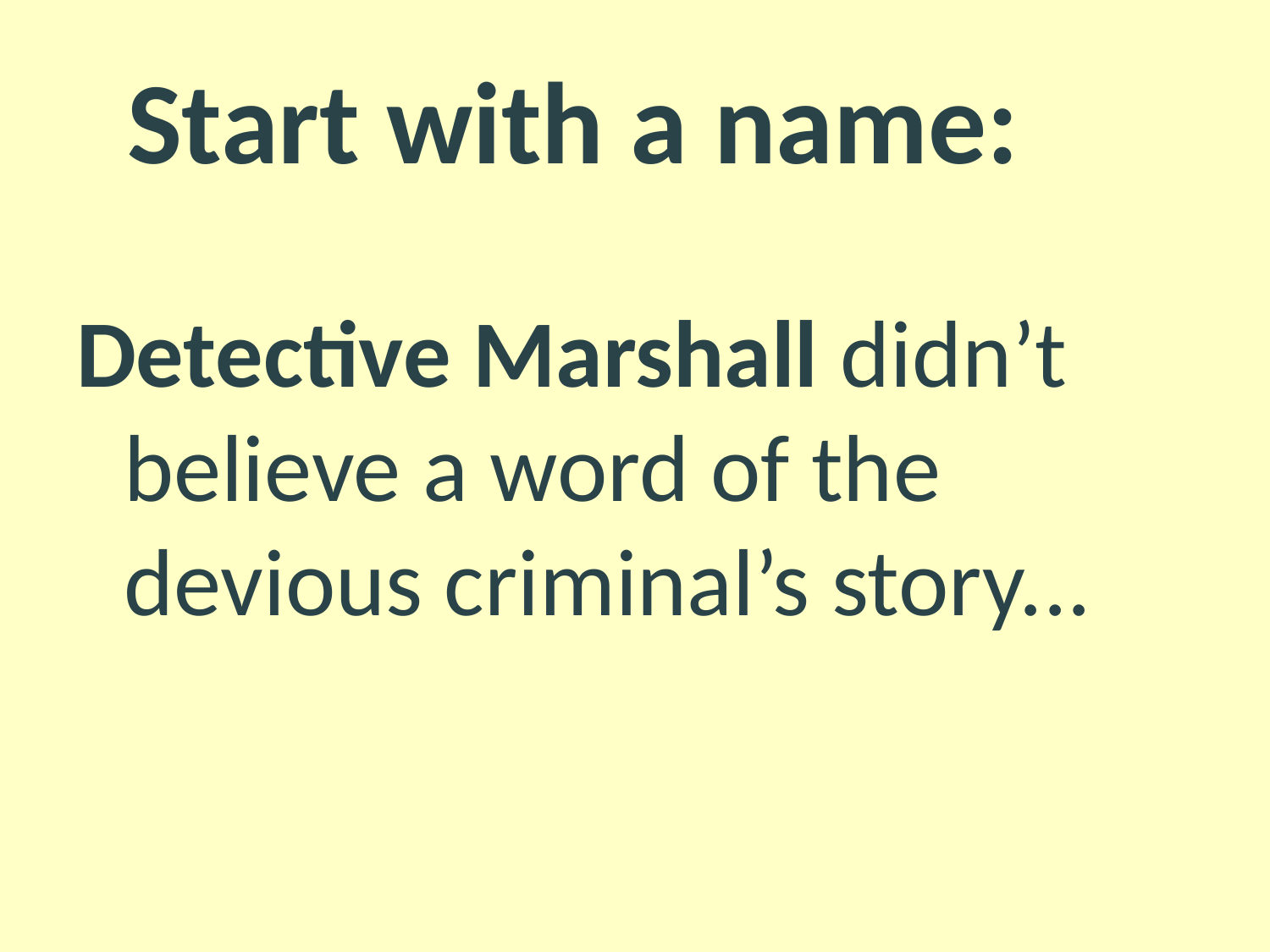

# Start with a name:
Detective Marshall didn’t believe a word of the devious criminal’s story...